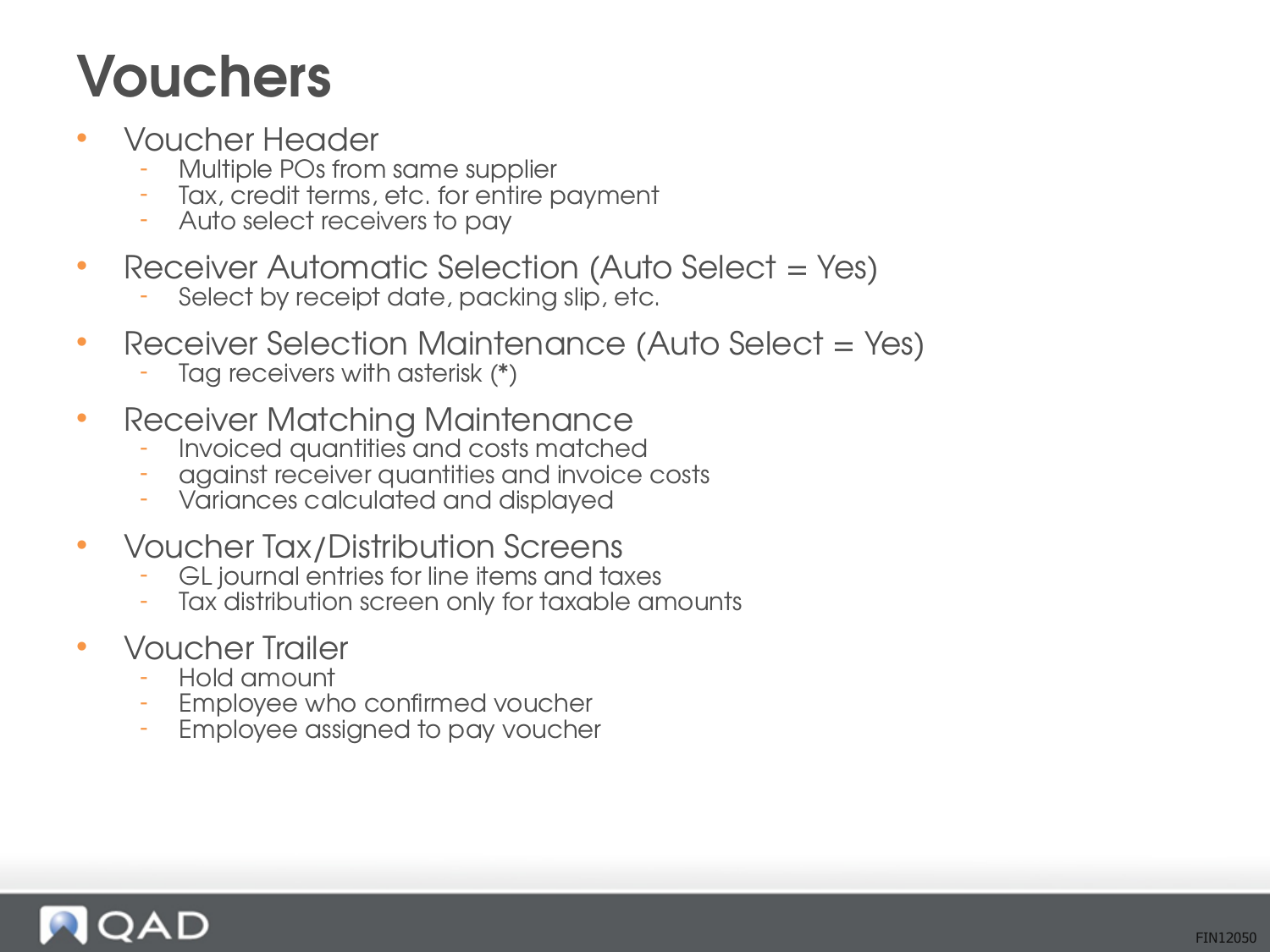

# Vouchers
Voucher Header
Multiple POs from same supplier
Tax, credit terms, etc. for entire payment
Auto select receivers to pay
Receiver Automatic Selection (Auto Select = Yes)
Select by receipt date, packing slip, etc.
Receiver Selection Maintenance (Auto Select = Yes)
Tag receivers with asterisk (*)
Receiver Matching Maintenance
Invoiced quantities and costs matched
against receiver quantities and invoice costs
Variances calculated and displayed
Voucher Tax/Distribution Screens
GL journal entries for line items and taxes
Tax distribution screen only for taxable amounts
Voucher Trailer
Hold amount
Employee who confirmed voucher
Employee assigned to pay voucher

FIN12050